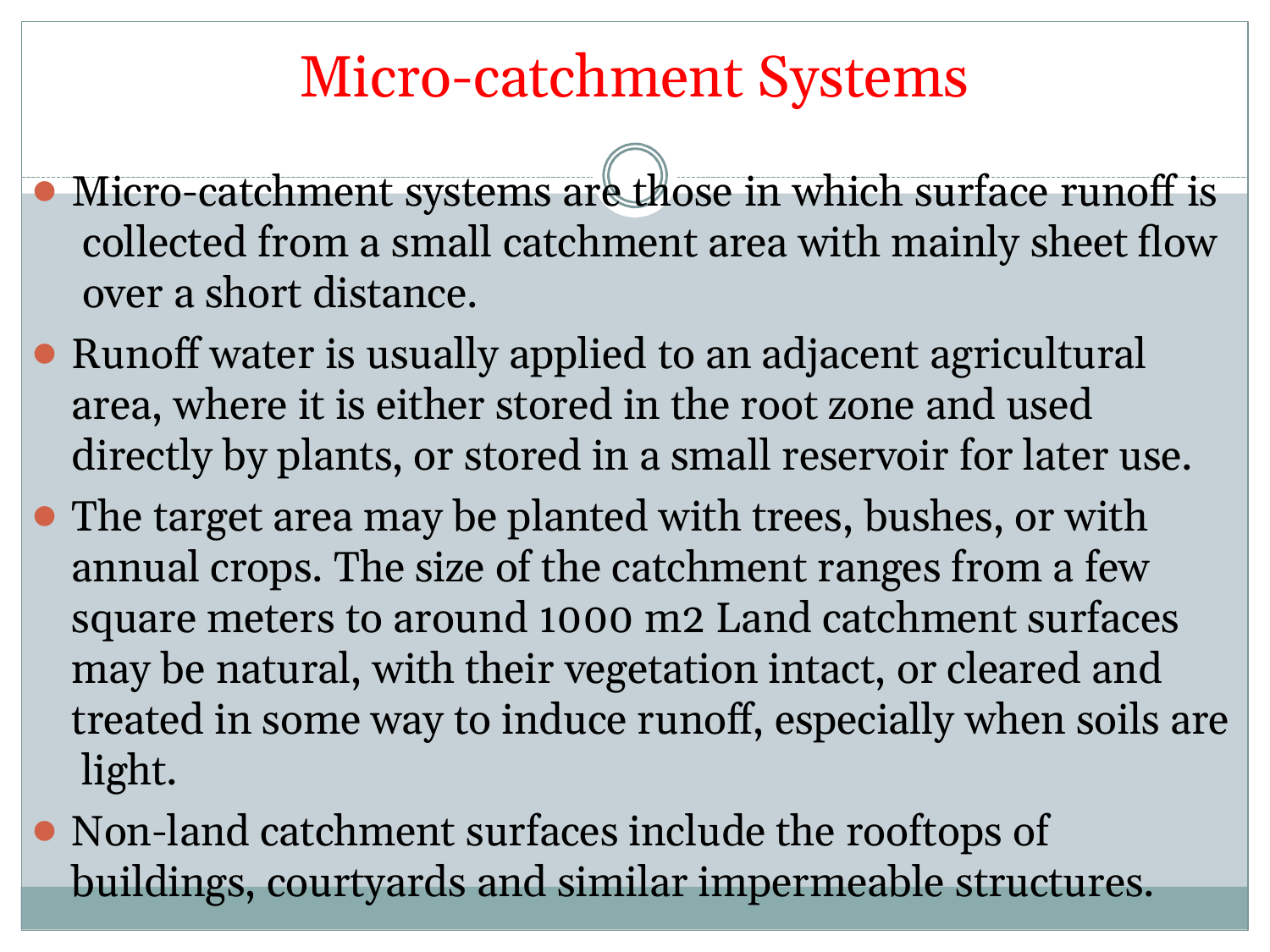

# Micro-catchment Systems
Micro-catchment systems are those in which surface runoff is  collected from a small catchment area with mainly sheet flow  over a short distance.
Runoff water is usually applied to an adjacent agricultural  area, where it is either stored in the root zone and used  directly by plants, or stored in a small reservoir for later use.
The target area may be planted with trees, bushes, or with  annual crops. The size of the catchment ranges from a few  square meters to around 1000 m2 Land catchment surfaces  may be natural, with their vegetation intact, or cleared and  treated in some way to induce runoff, especially when soils are  light.
Non-land catchment surfaces include the rooftops of
buildings, courtyards and similar impermeable structures.